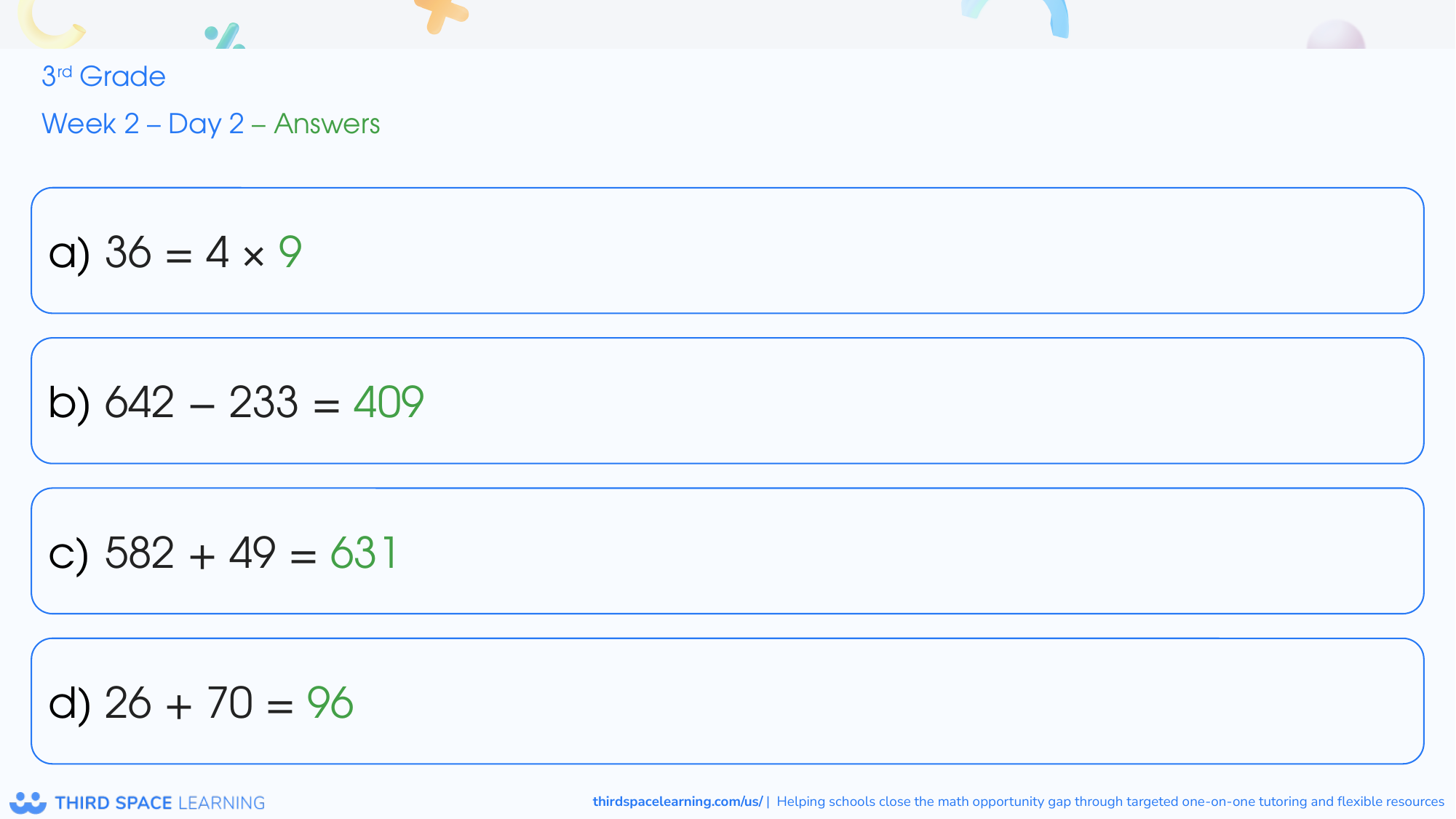

3rd Grade
Week 2 – Day 2 – Answers
36 = 4 × 9
642 − 233 = 409
582 + 49 = 631
26 + 70 = 96